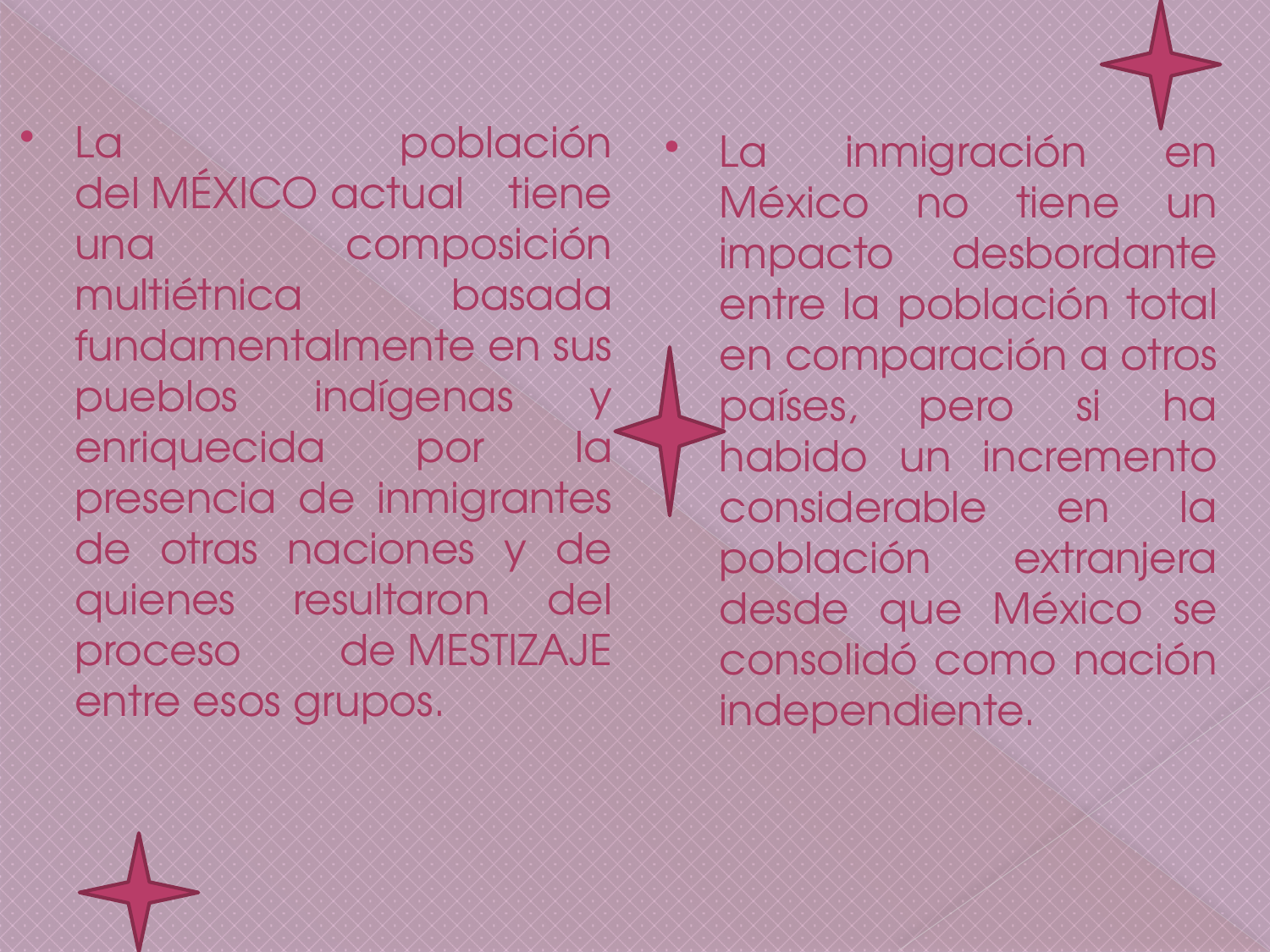

La población del MÉXICO actual tiene una composición multiétnica basada fundamentalmente en sus pueblos indígenas y enriquecida por la presencia de inmigrantes de otras naciones y de quienes resultaron del proceso de MESTIZAJE entre esos grupos.
La inmigración en México no tiene un impacto desbordante entre la población total en comparación a otros países, pero si ha habido un incremento considerable en la población extranjera desde que México se consolidó como nación independiente.